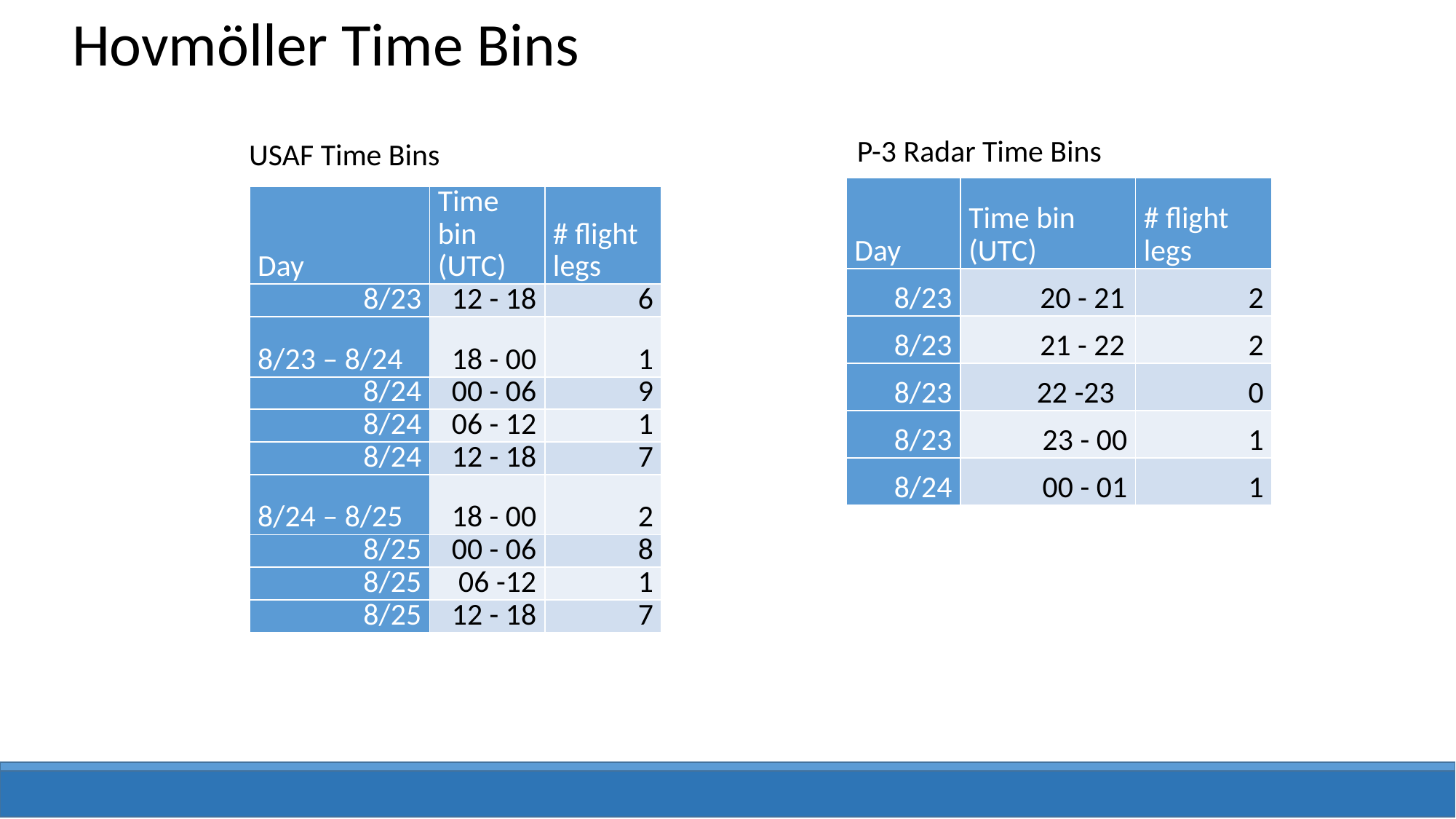

Hovmöller Time Bins
P-3 Radar Time Bins
USAF Time Bins
| Day | Time bin (UTC) | # flight legs |
| --- | --- | --- |
| 8/23 | 20 - 21 | 2 |
| 8/23 | 21 - 22 | 2 |
| 8/23 | 22 -23 | 0 |
| 8/23 | 23 - 00 | 1 |
| 8/24 | 00 - 01 | 1 |
| Day | Time bin (UTC) | # flight legs |
| --- | --- | --- |
| 8/23 | 12 - 18 | 6 |
| 8/23 – 8/24 | 18 - 00 | 1 |
| 8/24 | 00 - 06 | 9 |
| 8/24 | 06 - 12 | 1 |
| 8/24 | 12 - 18 | 7 |
| 8/24 – 8/25 | 18 - 00 | 2 |
| 8/25 | 00 - 06 | 8 |
| 8/25 | 06 -12 | 1 |
| 8/25 | 12 - 18 | 7 |